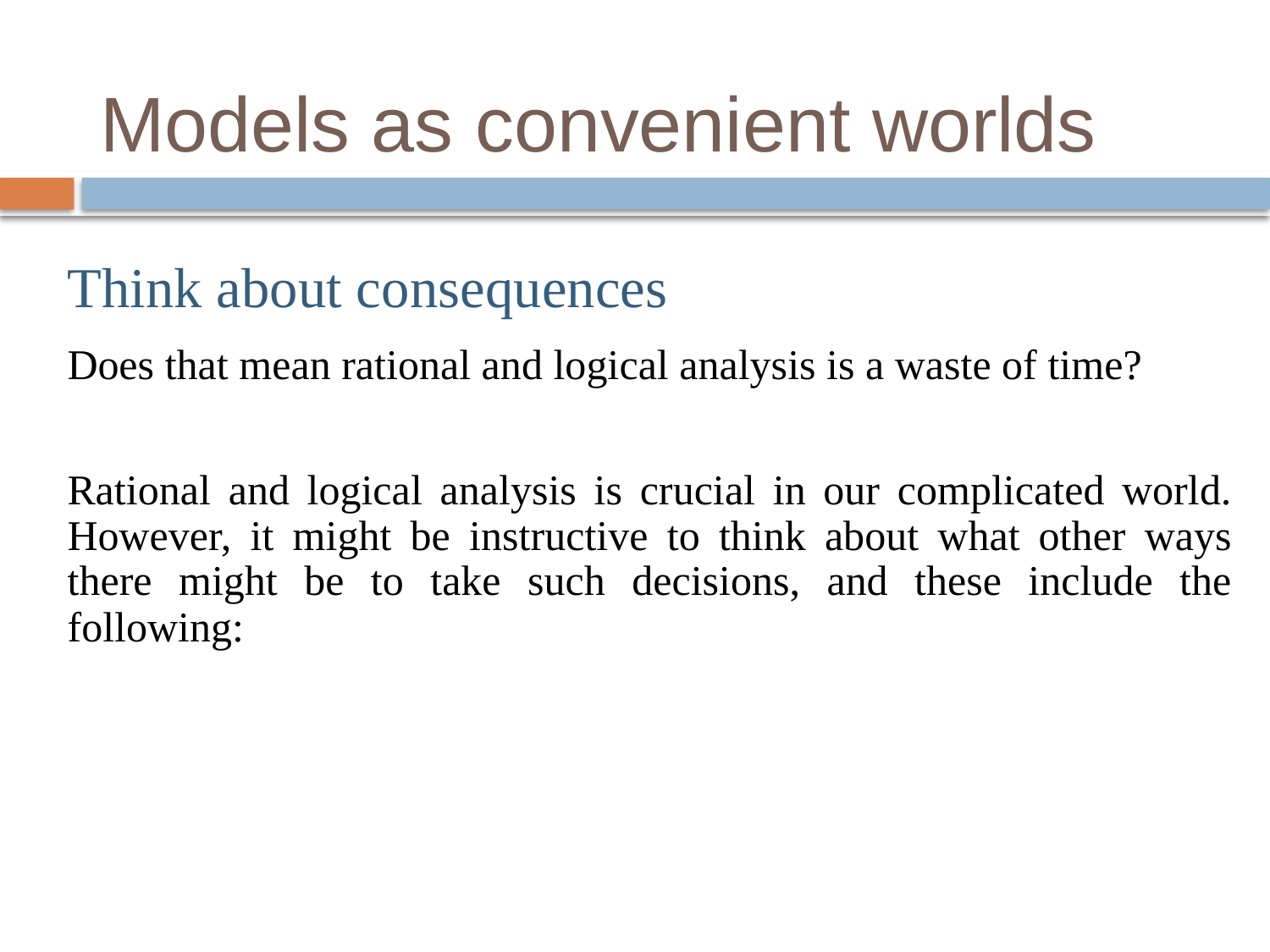

# Models as convenient worlds
Think about consequences
Does that mean rational and logical analysis is a waste of time?

Rational and logical analysis is crucial in our complicated world. However, it might be instructive to think about what other ways there might be to take such decisions, and these include the following: